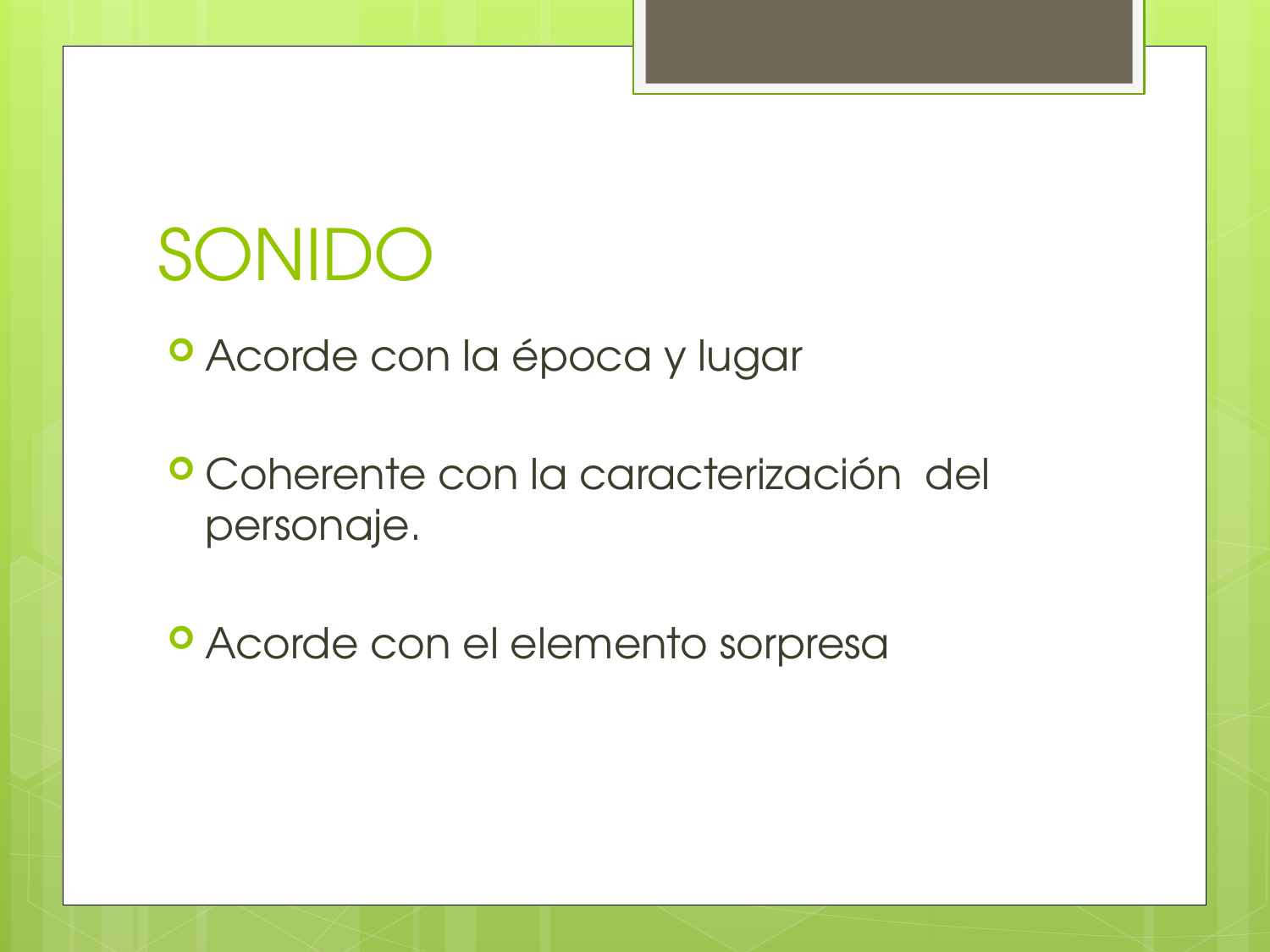

# SONIDO
Acorde con la época y lugar

Coherente con la caracterización  del personaje.

Acorde con el elemento sorpresa